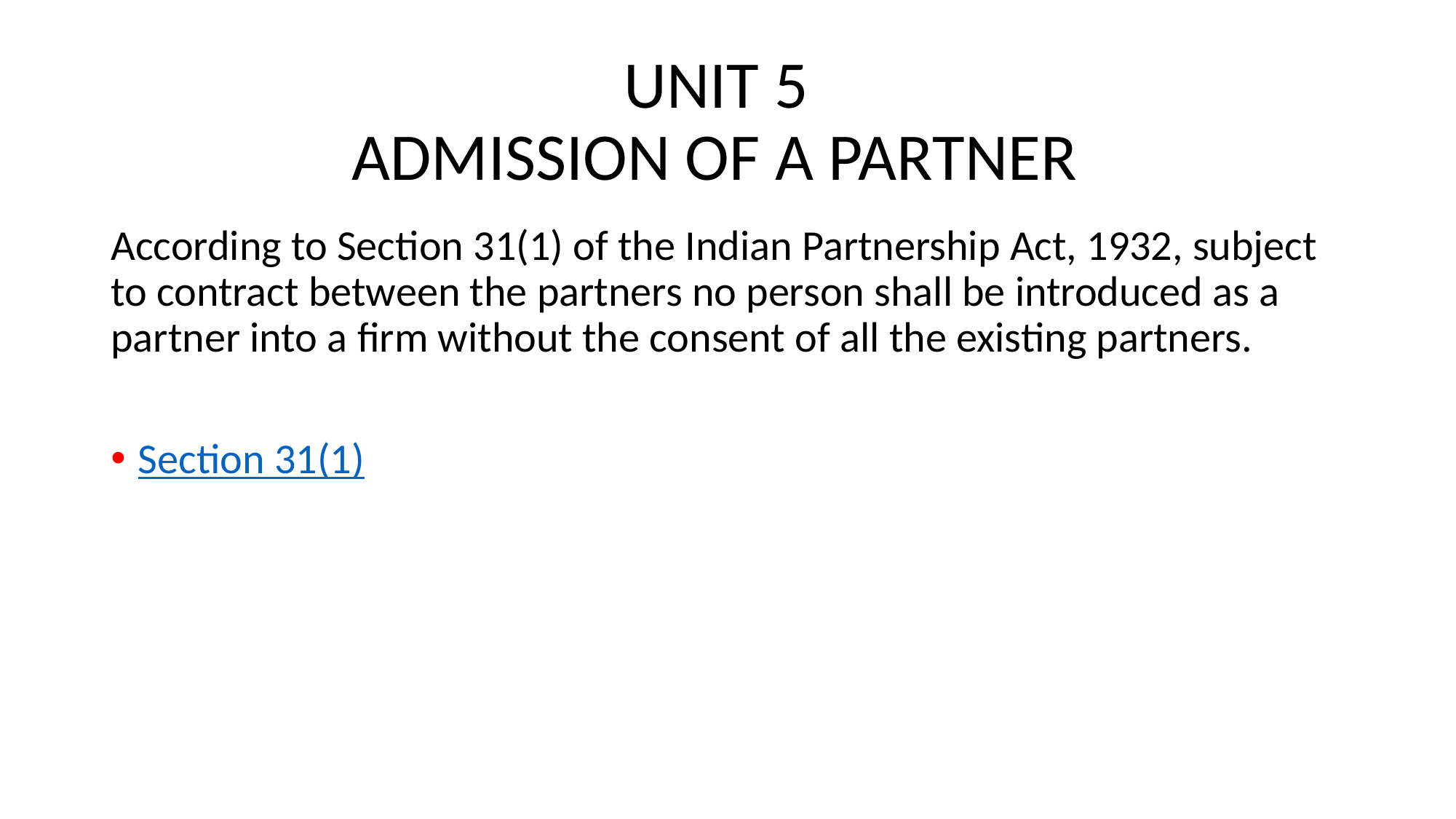

# UNIT 5 ADMISSION OF A PARTNER
According to Section 31(1) of the Indian Partnership Act, 1932, subject to contract between the partners no person shall be introduced as a partner into a firm without the consent of all the existing partners.

Section 31(1)